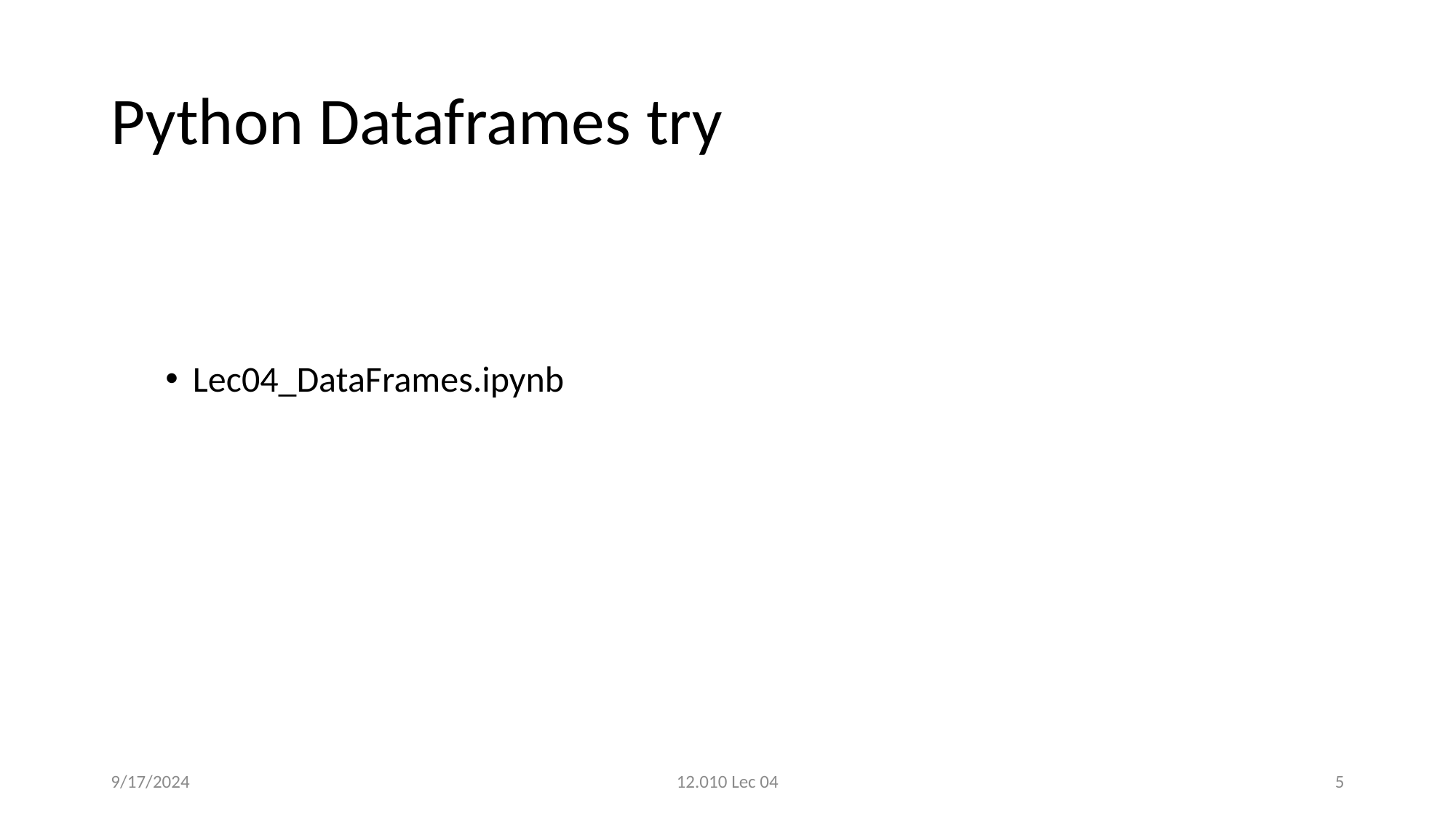

# Python Dataframes try

Lec04_DataFrames.ipynb

9/17/2024
12.010 Lec 04
5